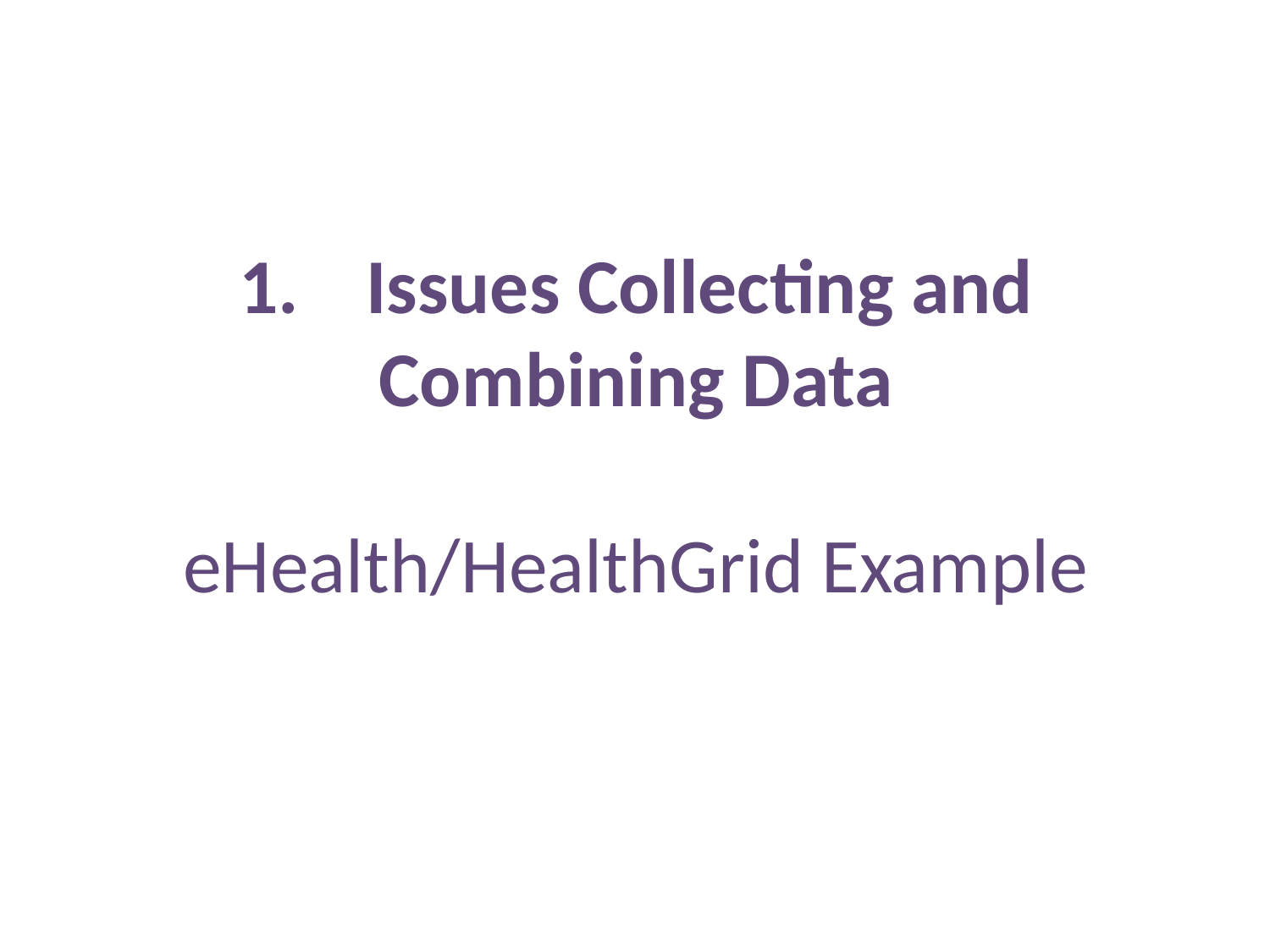

# 1.	Issues Collecting and Combining Data eHealth/HealthGrid Example